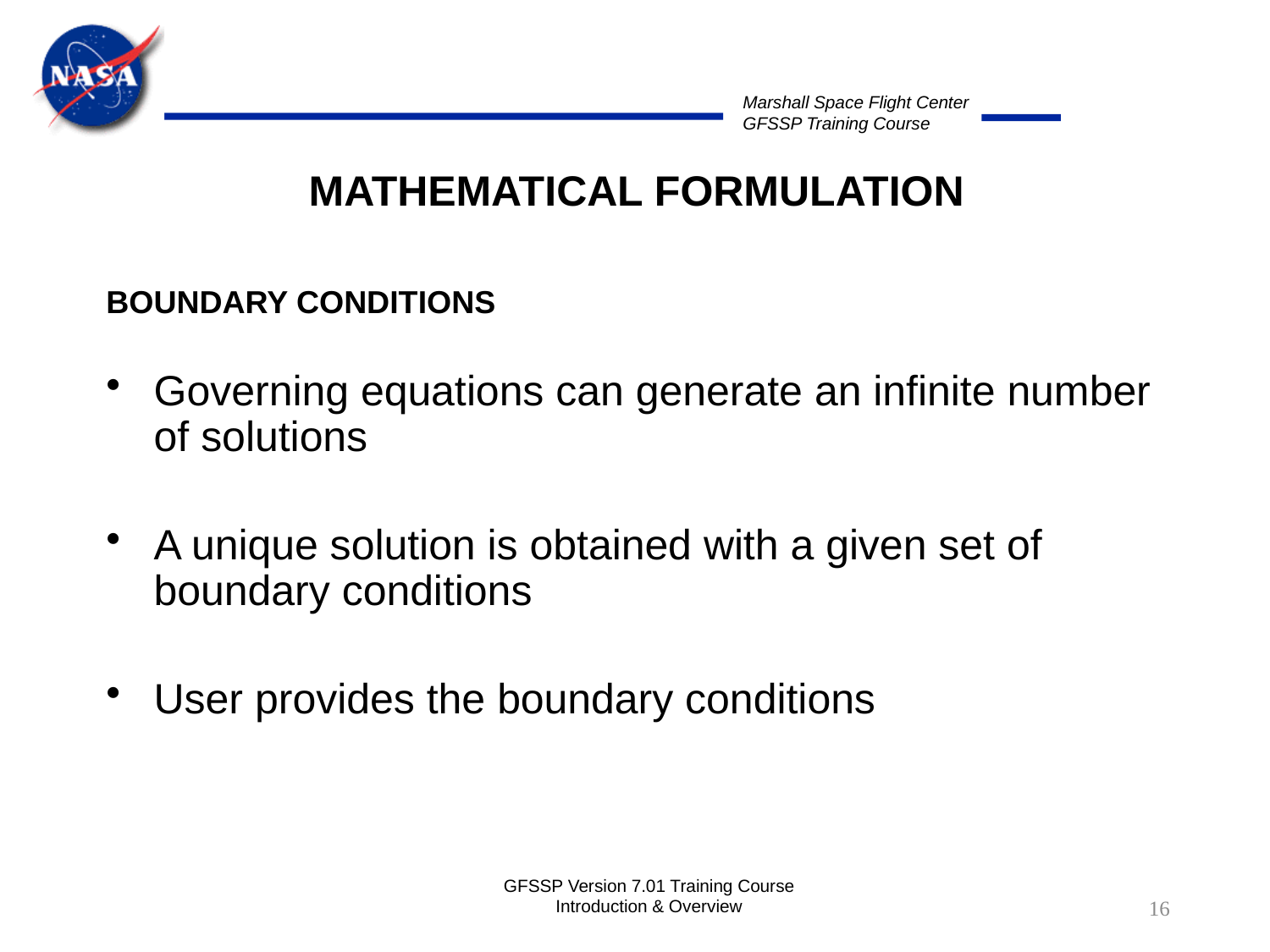

# MATHEMATICAL FORMULATION
BOUNDARY CONDITIONS

Governing equations can generate an infinite number of solutions

A unique solution is obtained with a given set of boundary conditions

User provides the boundary conditions
GFSSP Version 7.01 Training Course Introduction & Overview
16